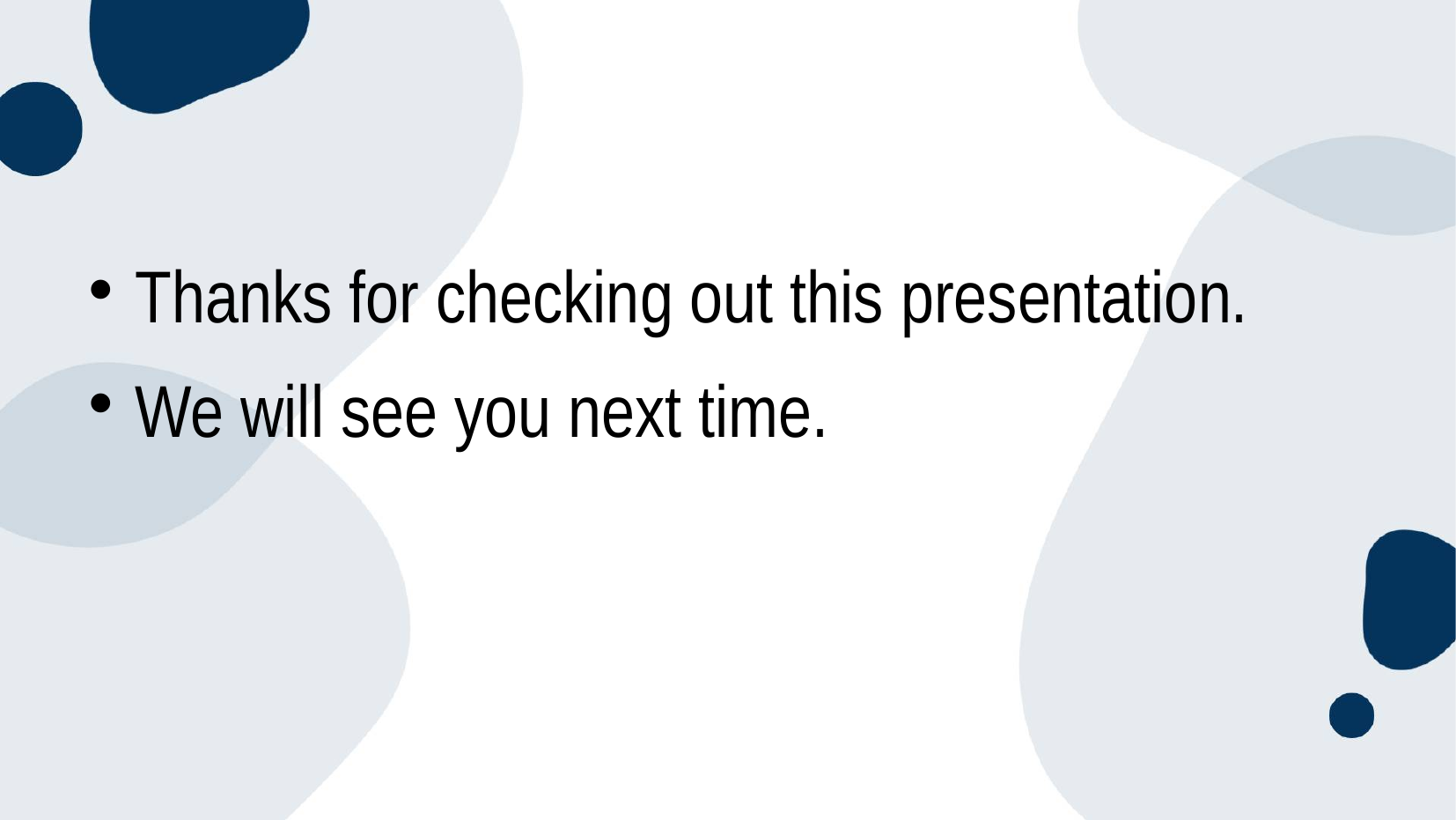

#
Thanks for checking out this presentation.
We will see you next time.